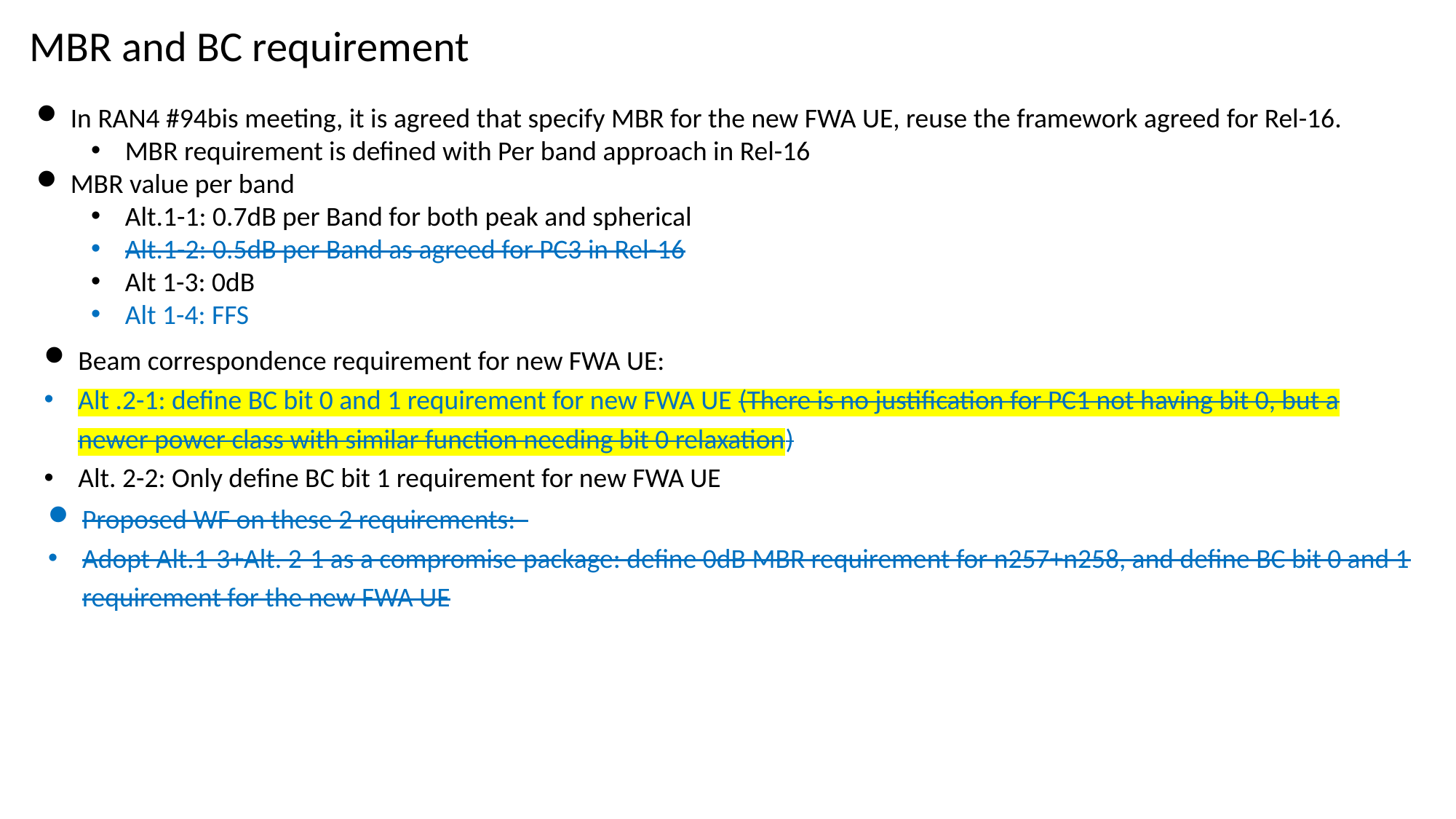

# MBR and BC requirement
In RAN4 #94bis meeting, it is agreed that specify MBR for the new FWA UE, reuse the framework agreed for Rel-16.
MBR requirement is defined with Per band approach in Rel-16
MBR value per band
Alt.1-1: 0.7dB per Band for both peak and spherical
Alt.1-2: 0.5dB per Band as agreed for PC3 in Rel-16
Alt 1-3: 0dB
Alt 1-4: FFS

Beam correspondence requirement for new FWA UE:
Alt .2-1: define BC bit 0 and 1 requirement for new FWA UE (There is no justification for PC1 not having bit 0, but a newer power class with similar function needing bit 0 relaxation)
Alt. 2-2: Only define BC bit 1 requirement for new FWA UE
Proposed WF on these 2 requirements:
Adopt Alt.1-3+Alt. 2-1 as a compromise package: define 0dB MBR requirement for n257+n258, and define BC bit 0 and 1 requirement for the new FWA UE